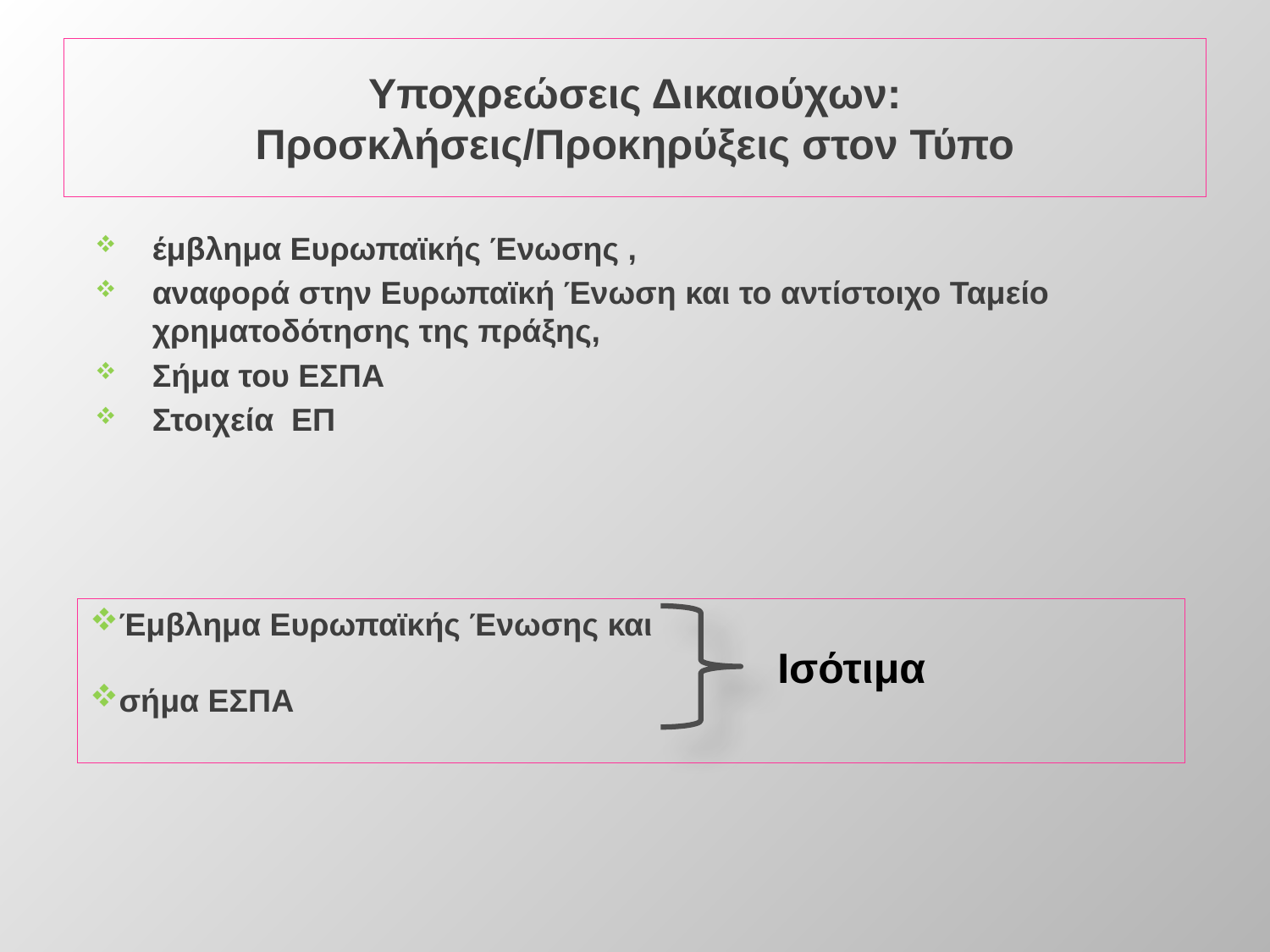

# Υποχρεώσεις Δικαιούχων: Προσκλήσεις/Προκηρύξεις στον Τύπο
έμβλημα Ευρωπαϊκής Ένωσης ,
αναφορά στην Ευρωπαϊκή Ένωση και το αντίστοιχο Ταμείο χρηματοδότησης της πράξης,
Σήμα του ΕΣΠΑ
Στοιχεία  ΕΠ

Έμβλημα Ευρωπαϊκής Ένωσης και

σήμα ΕΣΠΑ

Ισότιμα